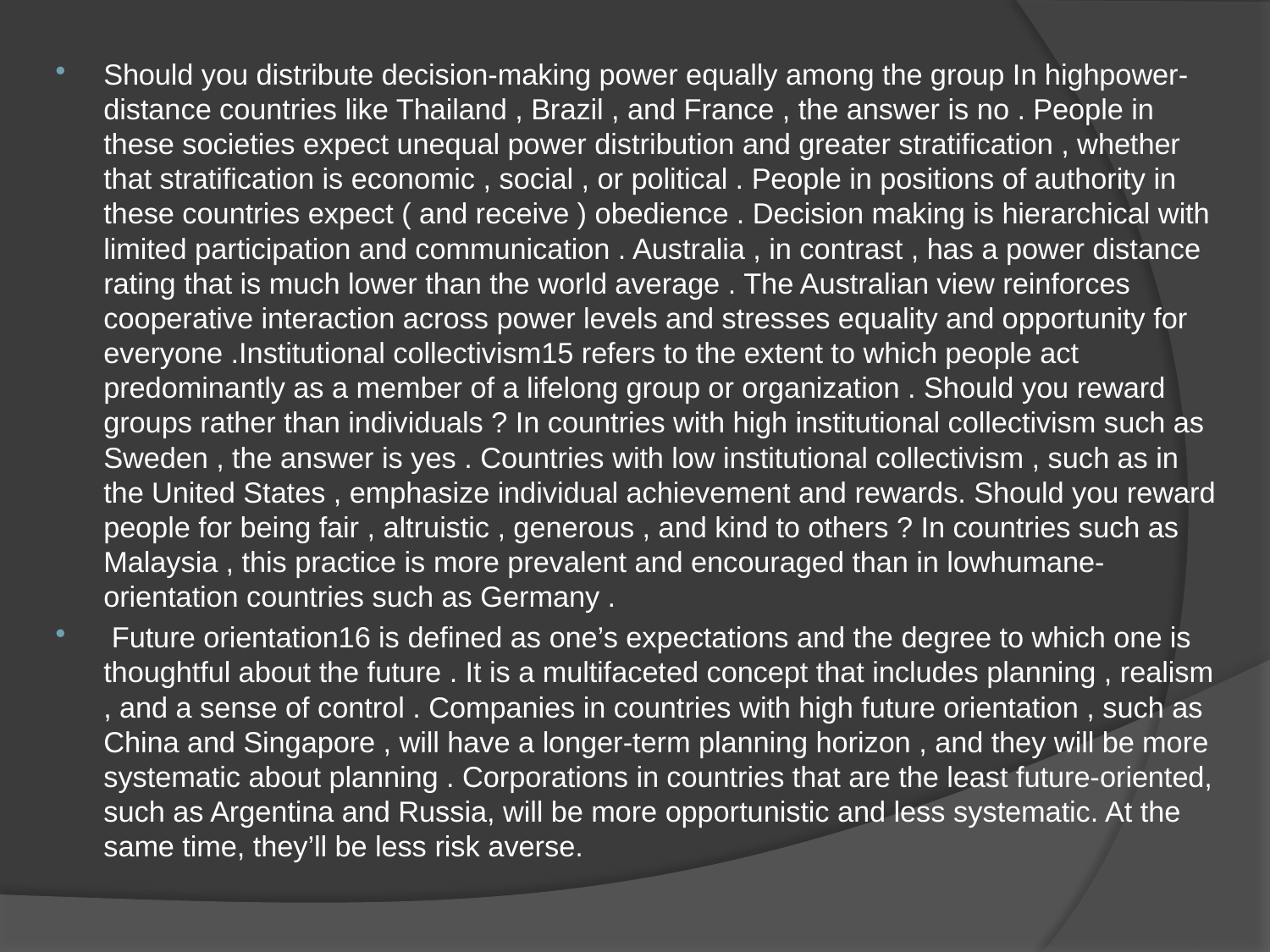

Should you distribute decision-making power equally among the group In highpower-distance countries like Thailand , Brazil , and France , the answer is no . People in these societies expect unequal power distribution and greater stratification , whether that stratification is economic , social , or political . People in positions of authority in these countries expect ( and receive ) obedience . Decision making is hierarchical with limited participation and communication . Australia , in contrast , has a power distance rating that is much lower than the world average . The Australian view reinforces cooperative interaction across power levels and stresses equality and opportunity for everyone .Institutional collectivism15 refers to the extent to which people act predominantly as a member of a lifelong group or organization . Should you reward groups rather than individuals ? In countries with high institutional collectivism such as Sweden , the answer is yes . Countries with low institutional collectivism , such as in the United States , emphasize individual achievement and rewards. Should you reward people for being fair , altruistic , generous , and kind to others ? In countries such as Malaysia , this practice is more prevalent and encouraged than in lowhumane- orientation countries such as Germany .
 Future orientation16 is defined as one’s expectations and the degree to which one is thoughtful about the future . It is a multifaceted concept that includes planning , realism , and a sense of control . Companies in countries with high future orientation , such as China and Singapore , will have a longer-term planning horizon , and they will be more systematic about planning . Corporations in countries that are the least future-oriented, such as Argentina and Russia, will be more opportunistic and less systematic. At the same time, they’ll be less risk averse.